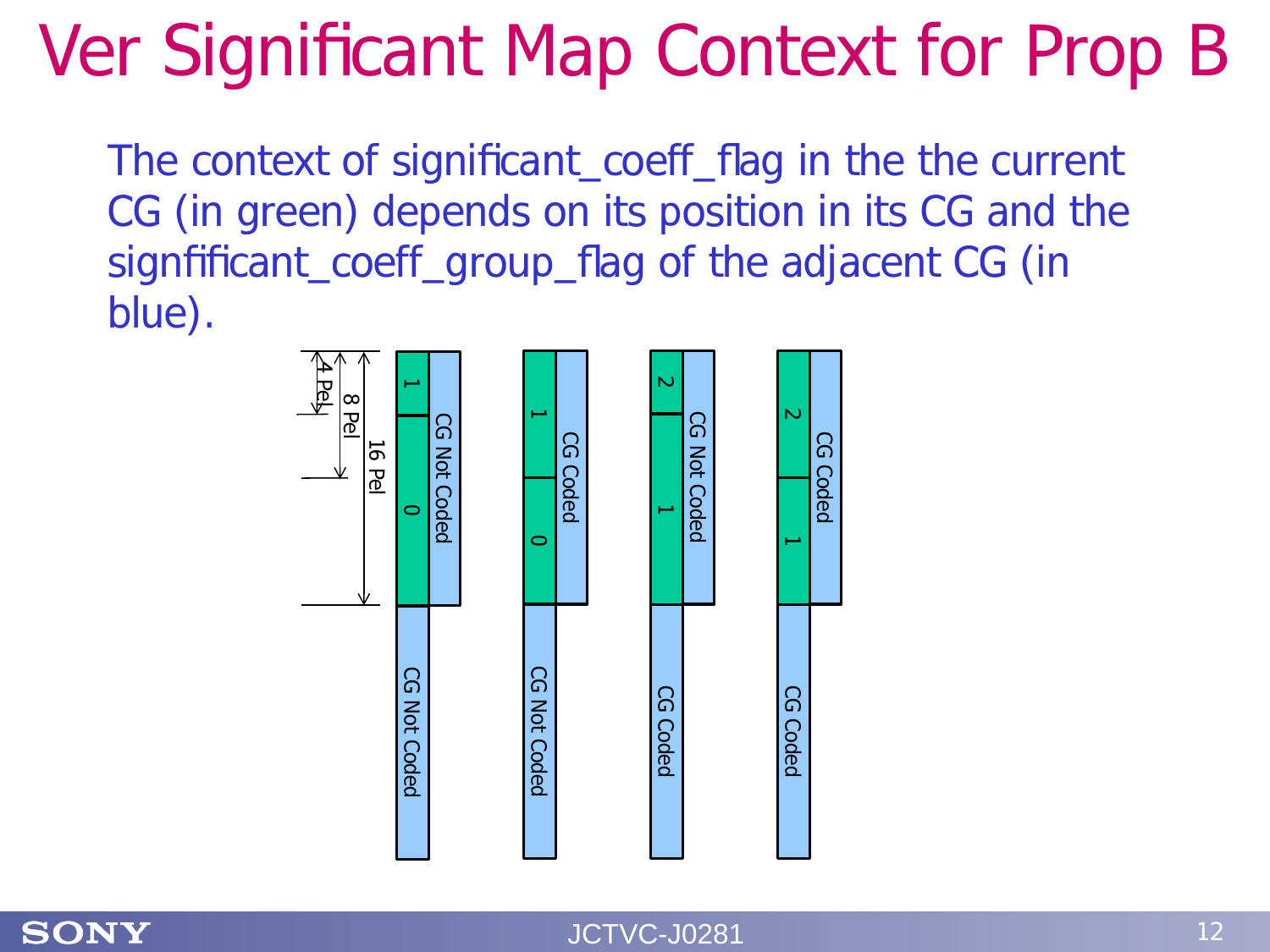

# Ver Significant Map Context for Prop B
The context of significant_coeff_flag in the the current CG (in green) depends on its position in its CG and the signfificant_coeff_group_flag of the adjacent CG (in blue).
4 Pel
8 Pel
16 Pel
2
1
1
2
CG Coded
CG Not Coded
CG Coded
CG Not Coded
1
0
0
1
CG Not Coded
CG Coded
CG Coded
CG Not Coded
JCTVC-J0281
12